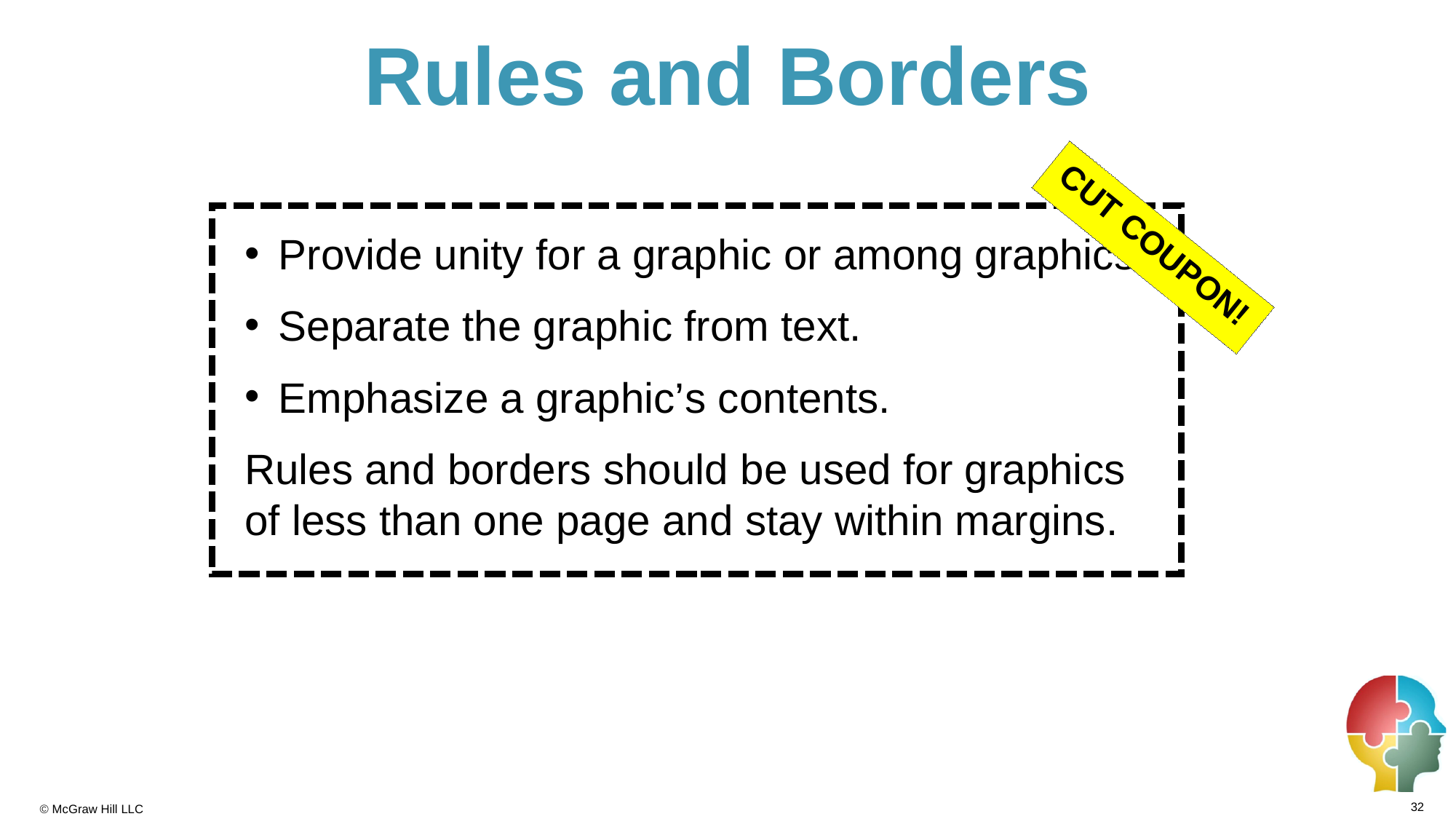

# Rules and Borders
Provide unity for a graphic or among graphics.
Separate the graphic from text.
Emphasize a graphic’s contents.
Rules and borders should be used for graphics of less than one page and stay within margins.
CUT COUPON!
32